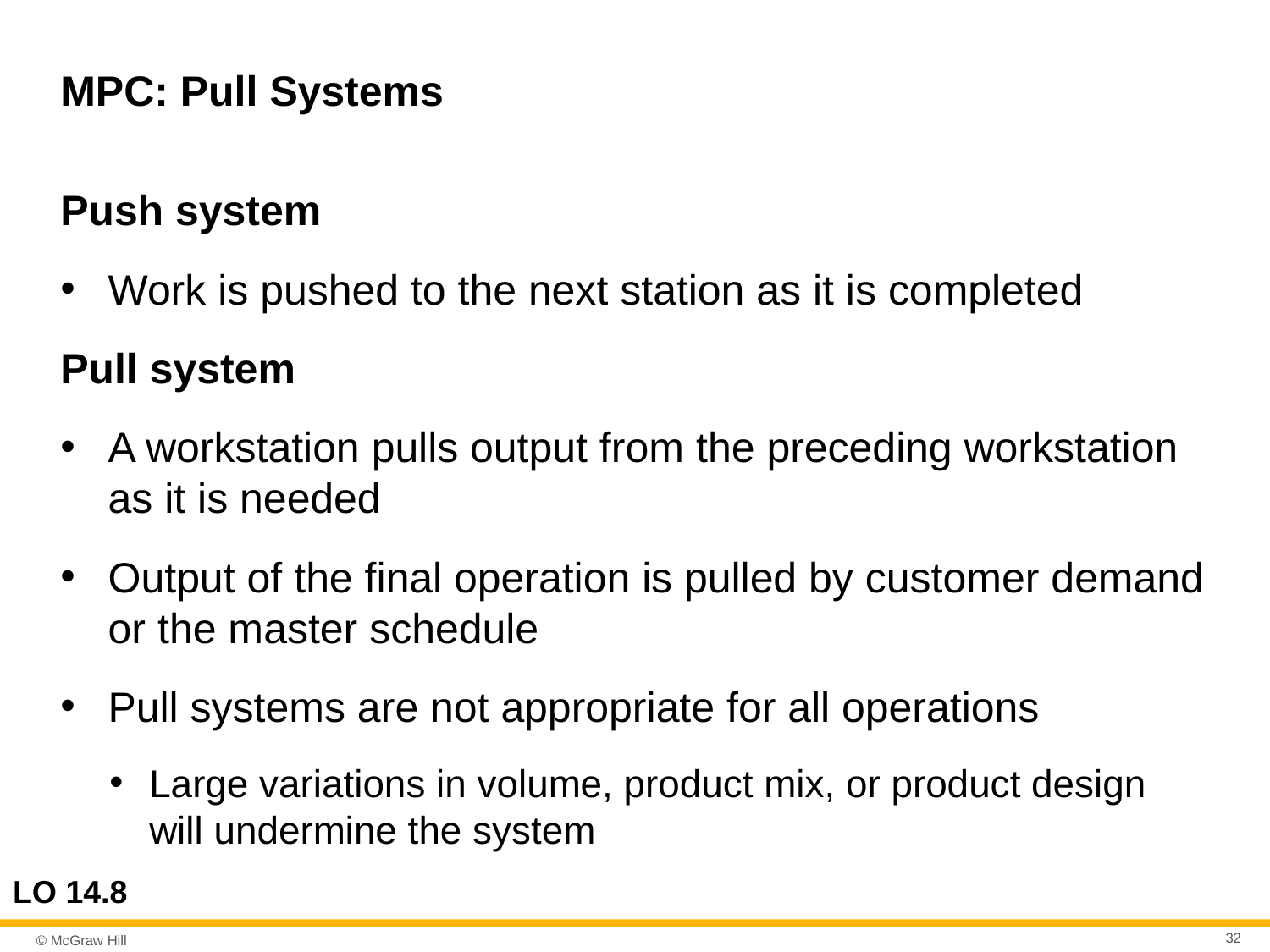

# MPC: Pull Systems
Push system
Work is pushed to the next station as it is completed
Pull system
A workstation pulls output from the preceding workstation as it is needed
Output of the final operation is pulled by customer demand or the master schedule
Pull systems are not appropriate for all operations
Large variations in volume, product mix, or product design will undermine the system
LO 14.8